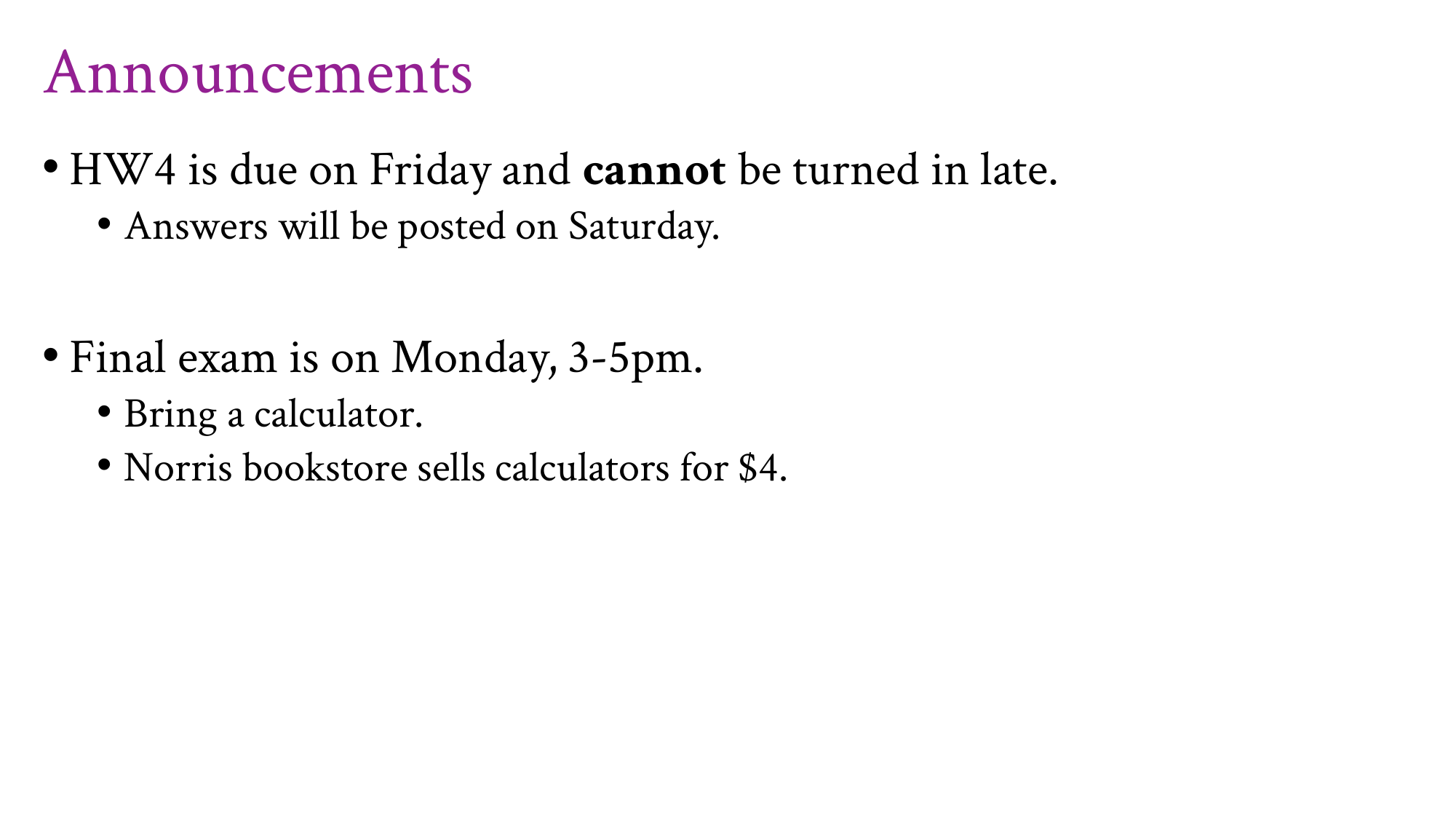

# Announcements
HW4 is due on Friday and cannot be turned in late.
Answers will be posted on Saturday.

Final exam is on Monday, 3-5pm.
Bring a calculator.
Norris bookstore sells calculators for $4.